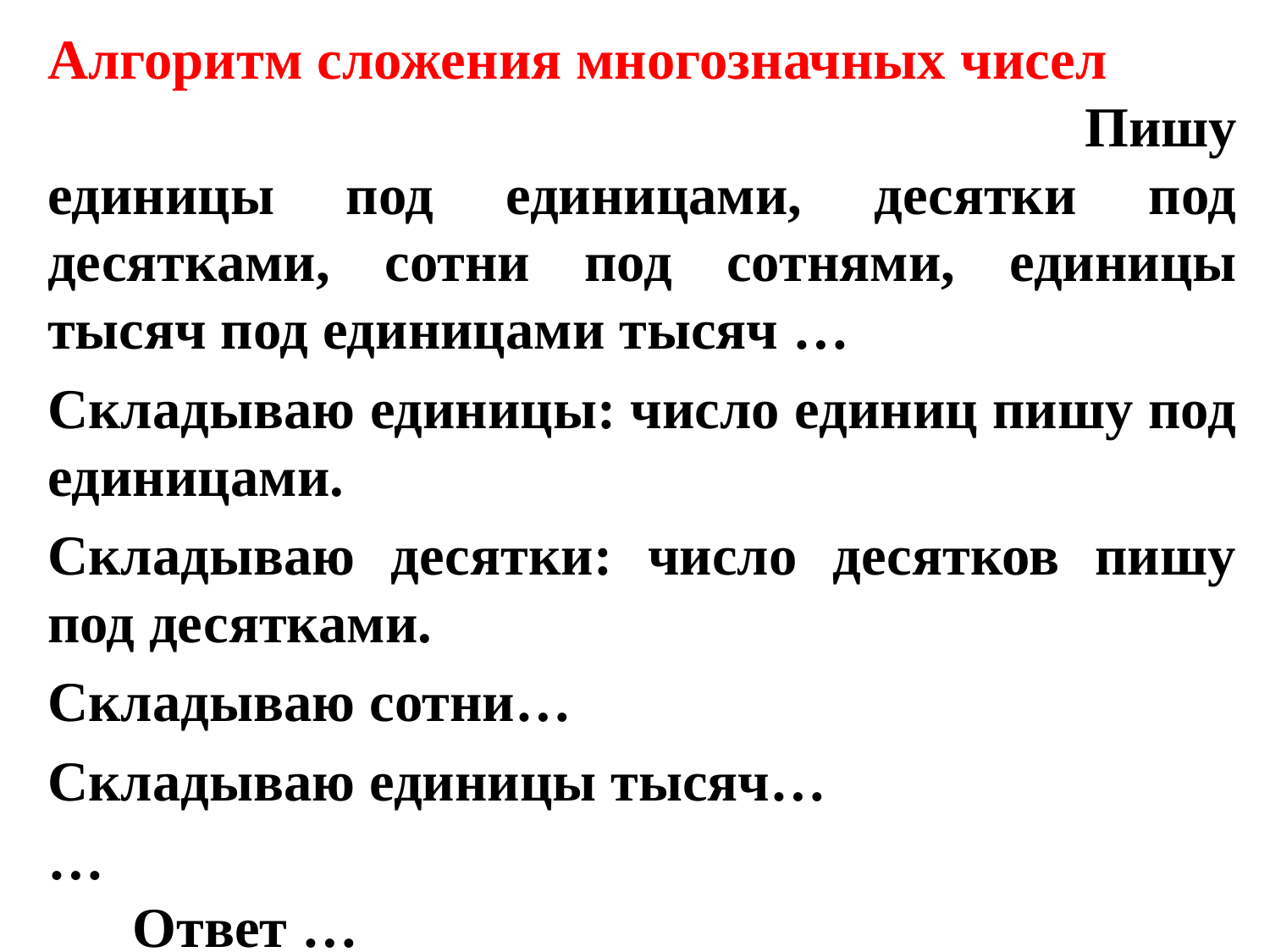

Алгоритм сложения многозначных чисел                                                                                  Пишу единицы под единицами, десятки под десятками, сотни под сотнями, единицы тысяч под единицами тысяч …
Складываю единицы: число единиц пишу под единицами.
Складываю десятки: число десятков пишу под десятками.
Складываю сотни…
Складываю единицы тысяч…
…                                                                                      Ответ …